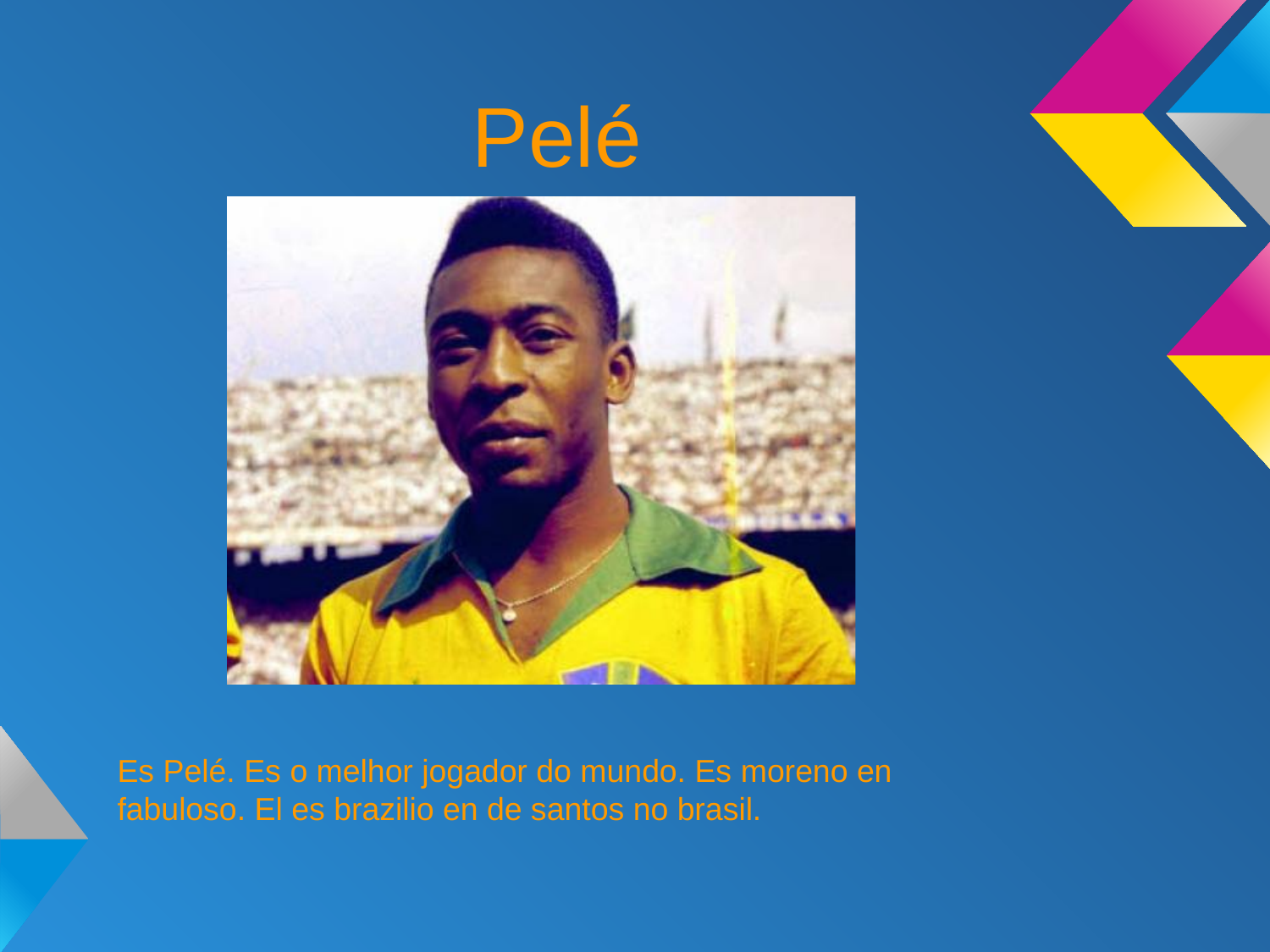

# Pelé

Es Pelé. Es o melhor jogador do mundo. Es moreno en fabuloso. El es brazilio en de santos no brasil.